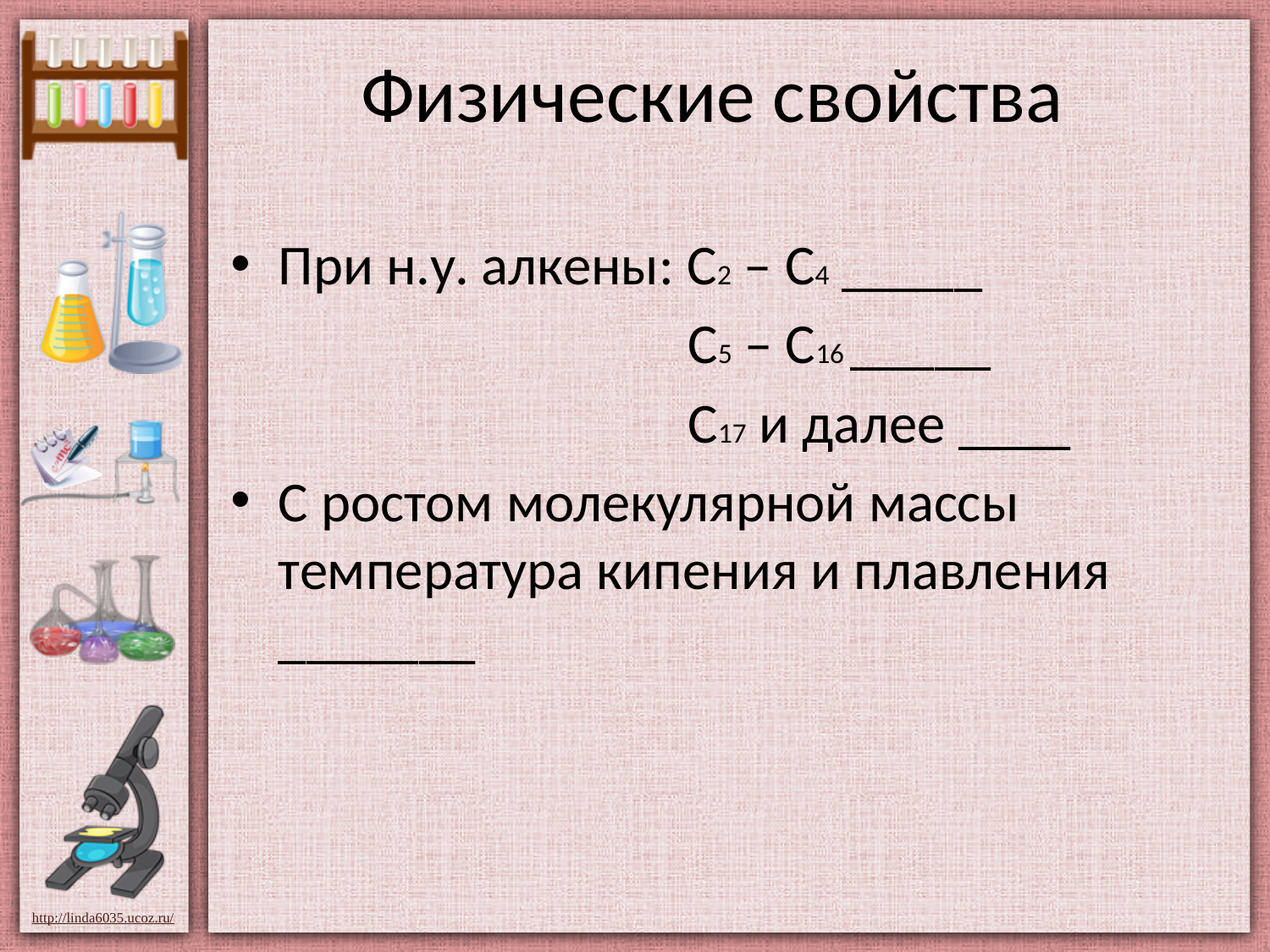

# Физические свойства
При н.у. алкены: С2 – С4 _____
                                    С5 – С16 _____
                                    С17 и далее ____
С ростом молекулярной массы температура кипения и плавления _______